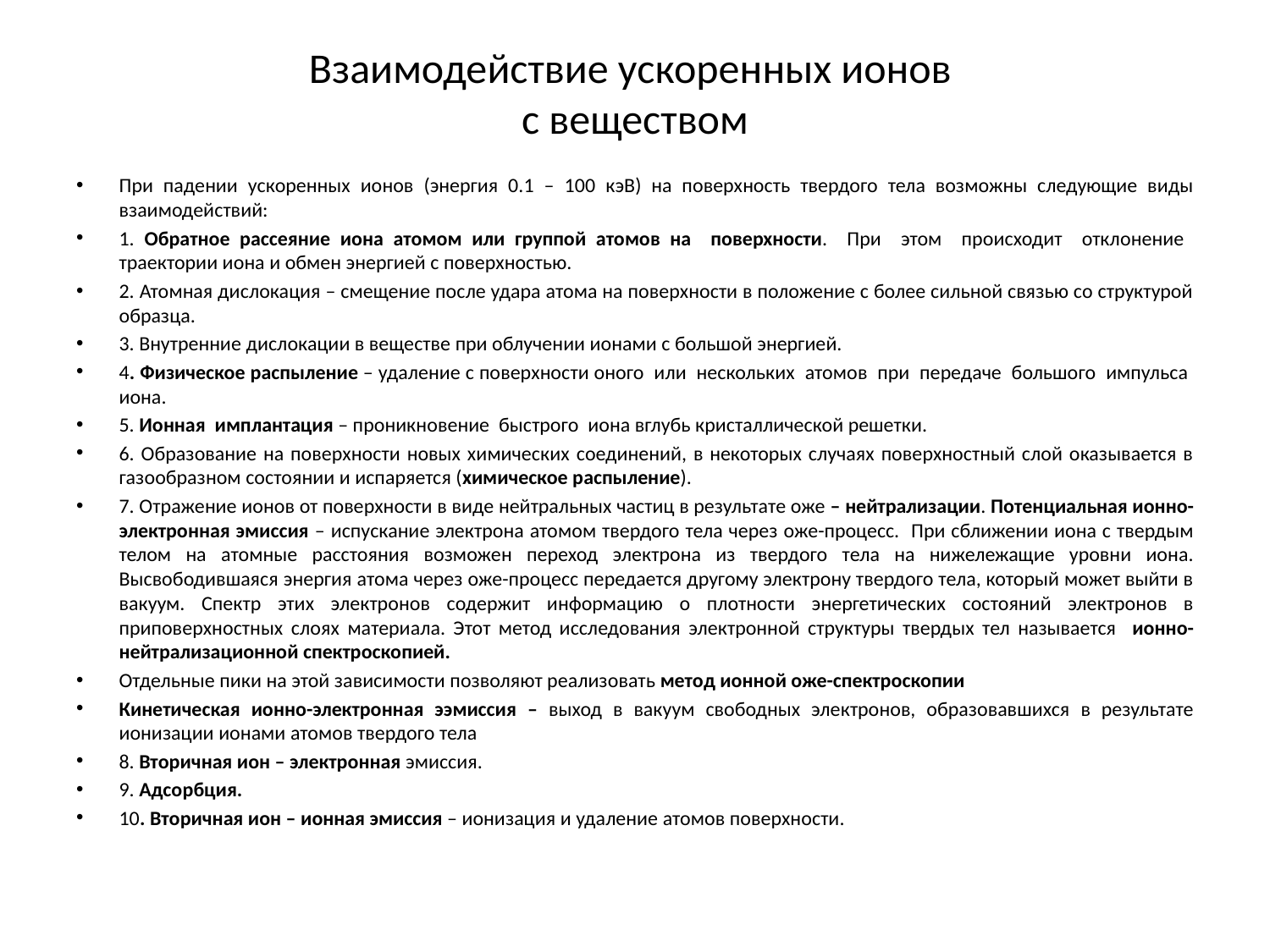

# Взаимодействие ускоренных ионов с веществом
При падении ускоренных ионов (энергия 0.1 – 100 кэВ) на поверхность твердого тела возможны следующие виды взаимодействий:
1. Обратное рассеяние иона атомом или группой атомов на  поверхности.  При  этом  происходит  отклонение  траектории иона и обмен энергией с поверхностью.
2. Атомная дислокация – смещение после удара атома на поверхности в положение с более сильной связью со структурой образца.
3. Внутренние дислокации в веществе при облучении ионами с большой энергией.
4. Физическое распыление – удаление с поверхности оного  или  нескольких  атомов  при  передаче  большого  импульса  иона.
5. Ионная  имплантация – проникновение  быстрого  иона вглубь кристаллической решетки.
6. Образование на поверхности новых химических соединений, в некоторых случаях поверхностный слой оказывается в газообразном состоянии и испаряется (химическое распыление).
7. Отражение ионов от поверхности в виде нейтральных частиц в результате оже – нейтрализации. Потенциальная ионно-электронная эмиссия – испускание электрона атомом твердого тела через оже-процесс.  При сближении иона с твердым телом на атомные расстояния возможен переход электрона из твердого тела на нижележащие уровни иона. Высвободившаяся энергия атома через оже-процесс передается другому электрону твердого тела, который может выйти в вакуум. Спектр этих электронов содержит информацию о плотности энергетических состояний электронов в приповерхностных слоях материала. Этот метод исследования электронной структуры твердых тел называется  ионно-нейтрализационной спектроскопией.
Отдельные пики на этой зависимости позволяют реализовать метод ионной оже-спектроскопии
Кинетическая ионно-электронная ээмиссия – выход в вакуум свободных электронов, образовавшихся в результате ионизации ионами атомов твердого тела
8. Вторичная ион – электронная эмиссия.
9. Адсорбция.
10. Вторичная ион – ионная эмиссия – ионизация и удаление атомов поверхности.